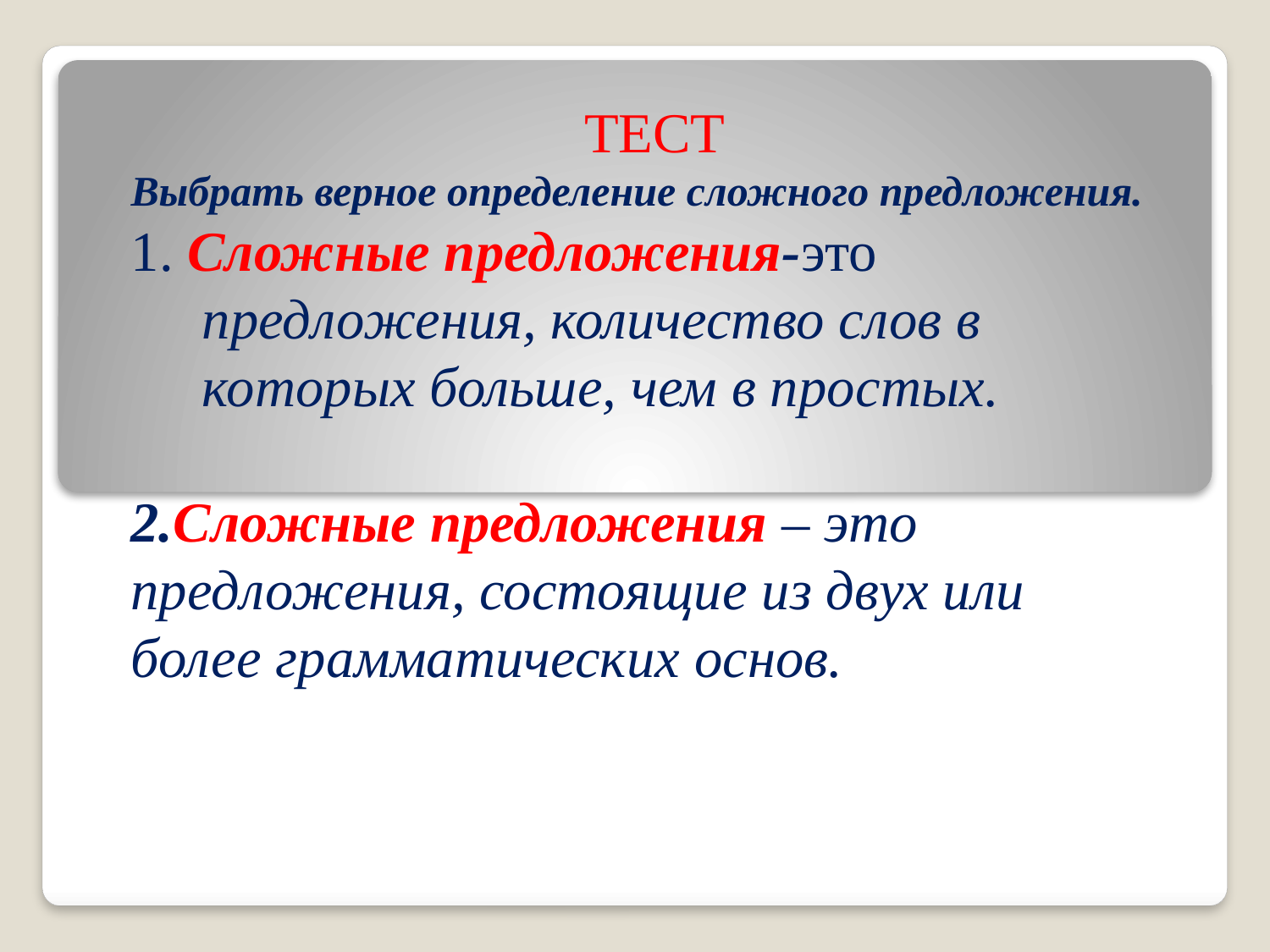

ТЕСТ
Выбрать верное определение сложного предложения.
1. Сложные предложения-это предложения, количество слов в которых больше, чем в простых.

2.Сложные предложения – это предложения, состоящие из двух или более грамматических основ.

#